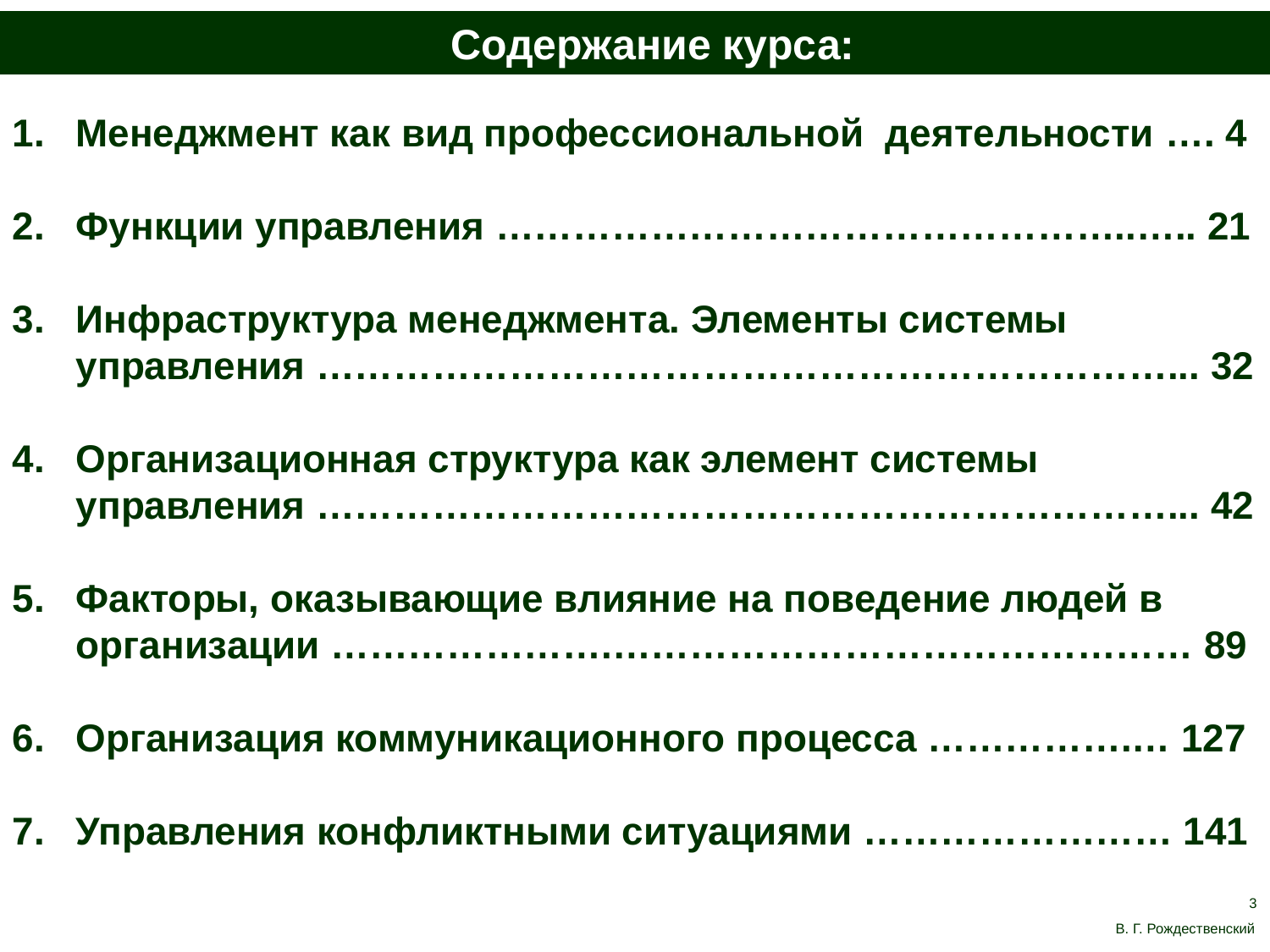

Содержание курса:
Менеджмент как вид профессиональной  деятельности …. 4

Функции управления …………………………………………..….. 21

Инфраструктура менеджмента. Элементы системы управления …………………………………………………………... 32

Организационная структура как элемент системы управления …………………………………………………………... 42

Факторы, оказывающие влияние на поведение людей в организации ………………….……………………………………… 89

Организация коммуникационного процесса …………….… 127

Управления конфликтными ситуациями …………………… 141
3
В. Г. Рождественский